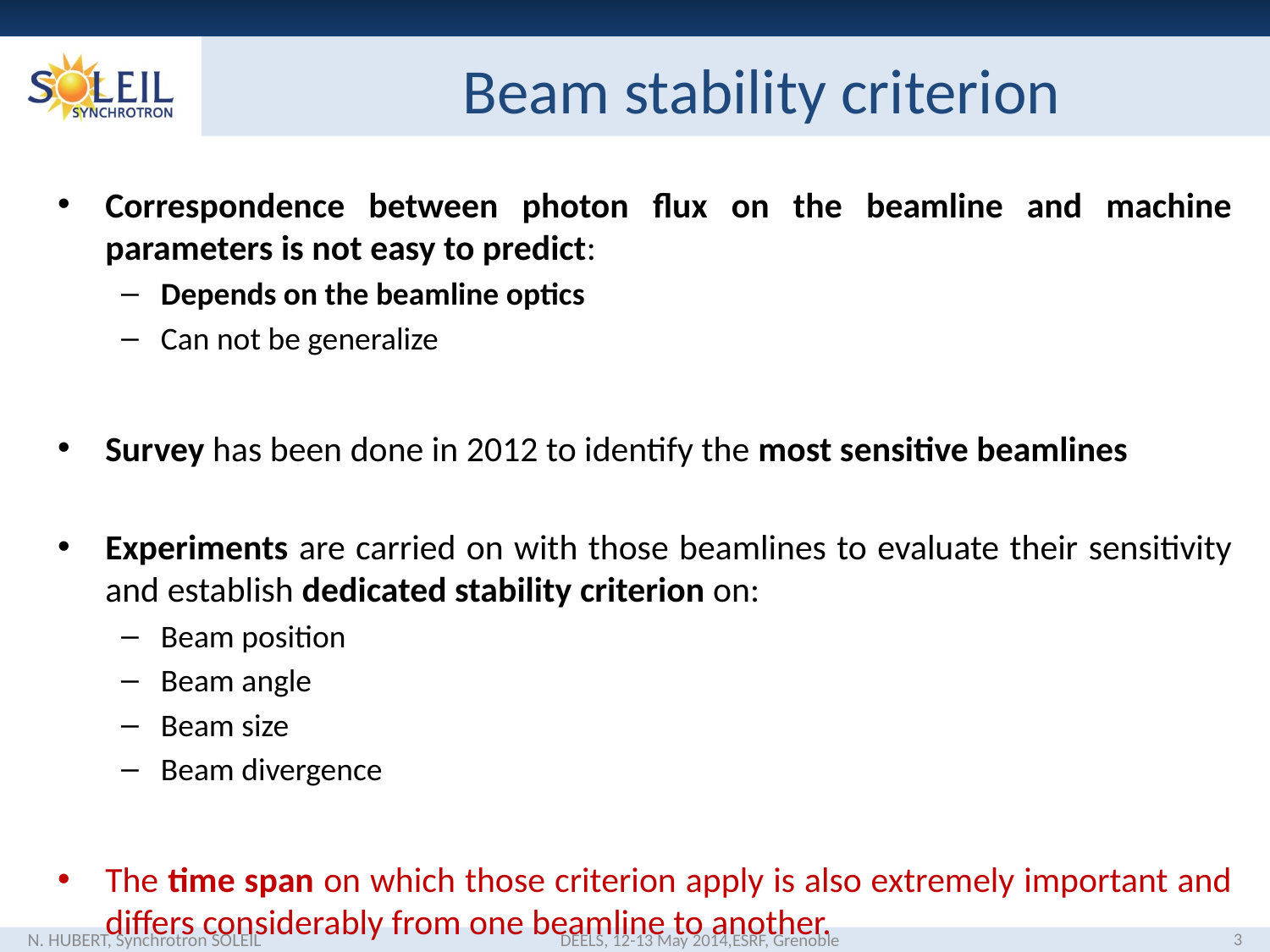

# Beam stability criterion
Correspondence between photon flux on the beamline and machine parameters is not easy to predict:
Depends on the beamline optics
Can not be generalize

Survey has been done in 2012 to identify the most sensitive beamlines

Experiments are carried on with those beamlines to evaluate their sensitivity and establish dedicated stability criterion on:
Beam position
Beam angle
Beam size
Beam divergence

The time span on which those criterion apply is also extremely important and differs considerably from one beamline to another.

3
N. HUBERT, Synchrotron SOLEIL
DEELS, 12-13 May 2014,ESRF, Grenoble